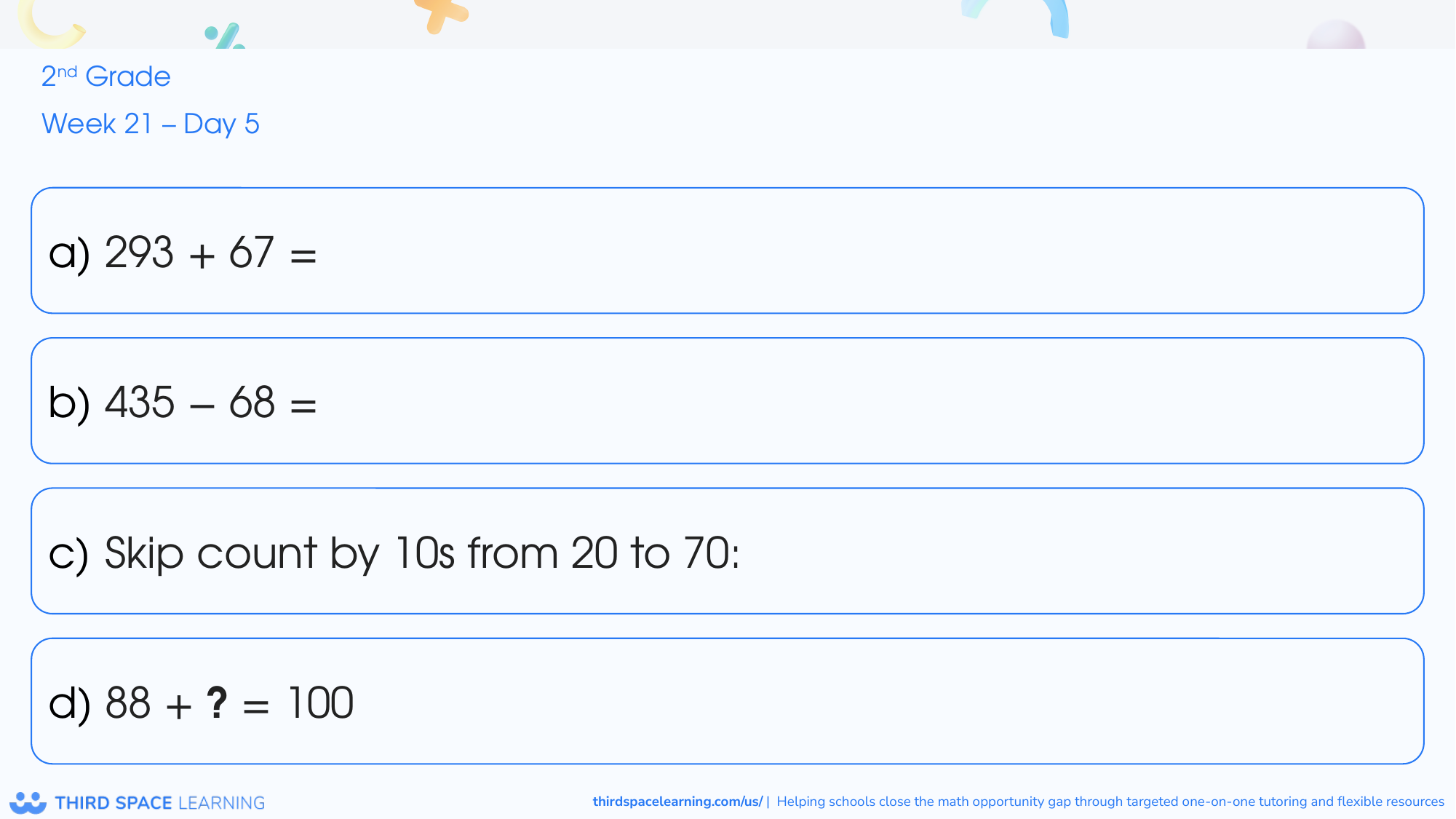

2nd Grade
Week 21 – Day 5
293 + 67 =
435 − 68 =
Skip count by 10s from 20 to 70:
88 + ? = 100